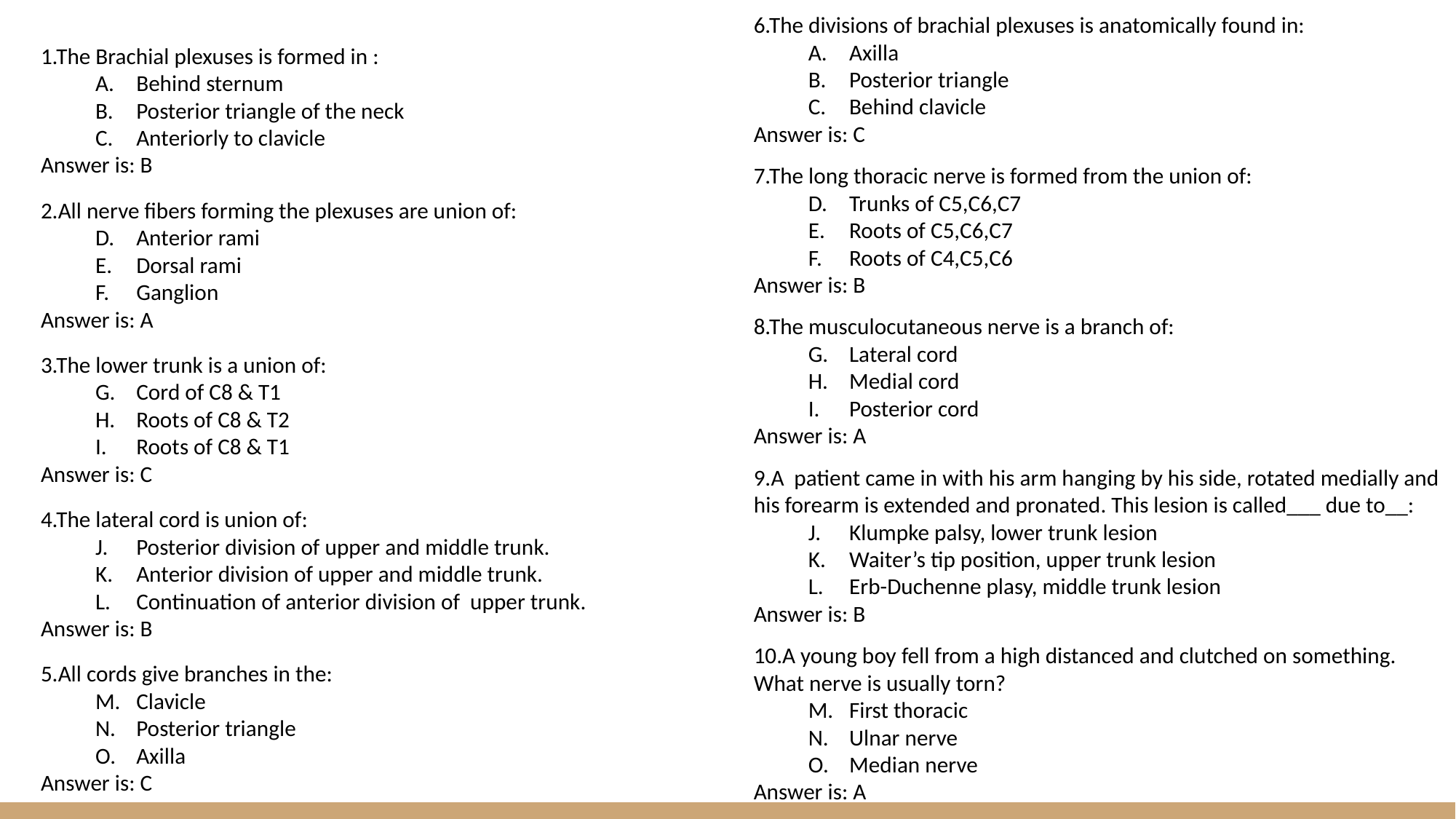

6.The divisions of brachial plexuses is anatomically found in:
Axilla
Posterior triangle
Behind clavicle
Answer is: C

7.The long thoracic nerve is formed from the union of:
Trunks of C5,C6,C7
Roots of C5,C6,C7
Roots of C4,C5,C6
Answer is: B

8.The musculocutaneous nerve is a branch of:
Lateral cord
Medial cord
Posterior cord
Answer is: A

9.A  patient came in with his arm hanging by his side, rotated medially and his forearm is extended and pronated. This lesion is called___ due to__:
Klumpke palsy, lower trunk lesion
Waiter’s tip position, upper trunk lesion
Erb-Duchenne plasy, middle trunk lesion
Answer is: B

10.A young boy fell from a high distanced and clutched on something. What nerve is usually torn?
First thoracic
Ulnar nerve
Median nerve
Answer is: A

1.The Brachial plexuses is formed in :
Behind sternum
Posterior triangle of the neck
Anteriorly to clavicle
Answer is: B

2.All nerve fibers forming the plexuses are union of:
Anterior rami
Dorsal rami
Ganglion
Answer is: A

3.The lower trunk is a union of:
Cord of C8 & T1
Roots of C8 & T2
Roots of C8 & T1
Answer is: C

4.The lateral cord is union of:
Posterior division of upper and middle trunk.
Anterior division of upper and middle trunk.
Continuation of anterior division of  upper trunk.
Answer is: B

5.All cords give branches in the:
Clavicle
Posterior triangle
Axilla
Answer is: C